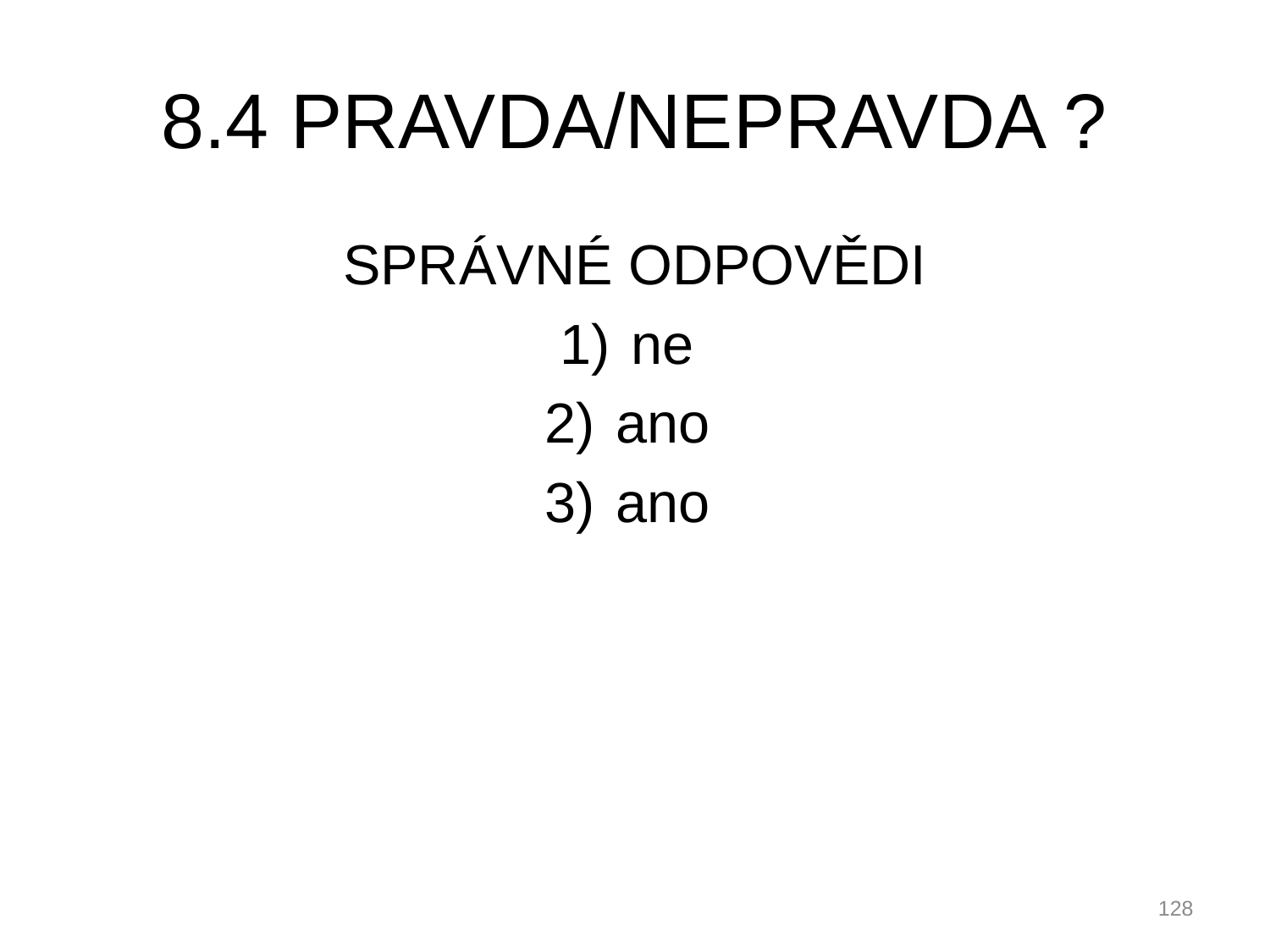

# 8.4 PRAVDA/NEPRAVDA ?
SPRÁVNÉ ODPOVĚDI
ne
ano
ano

128